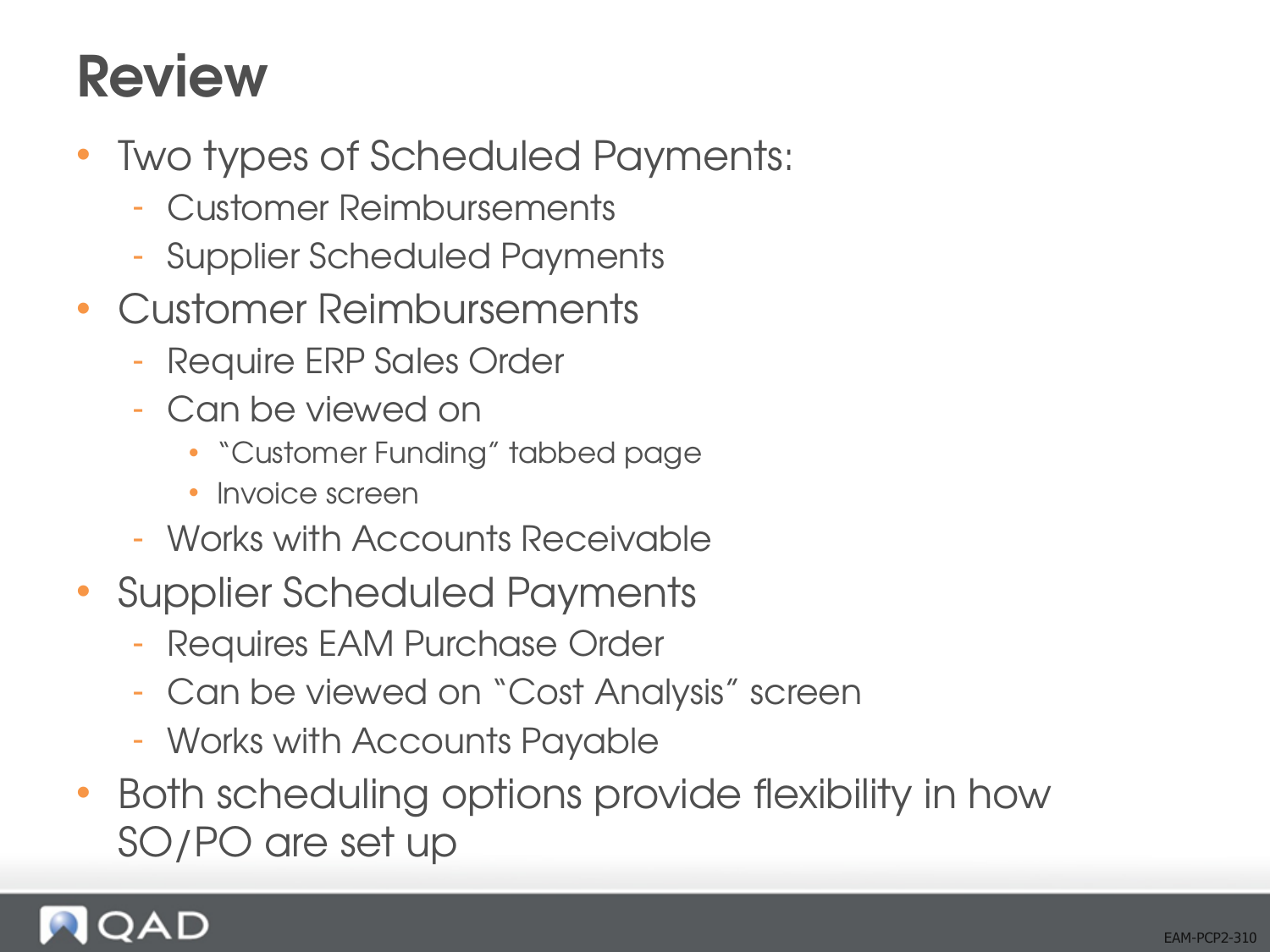

# Review
Two types of Scheduled Payments:
Customer Reimbursements
Supplier Scheduled Payments
Customer Reimbursements
Require ERP Sales Order
Can be viewed on
“Customer Funding” tabbed page
Invoice screen
Works with Accounts Receivable
Supplier Scheduled Payments
Requires EAM Purchase Order
Can be viewed on “Cost Analysis” screen
Works with Accounts Payable
Both scheduling options provide flexibility in how SO/PO are set up

EAM-PCP2-310